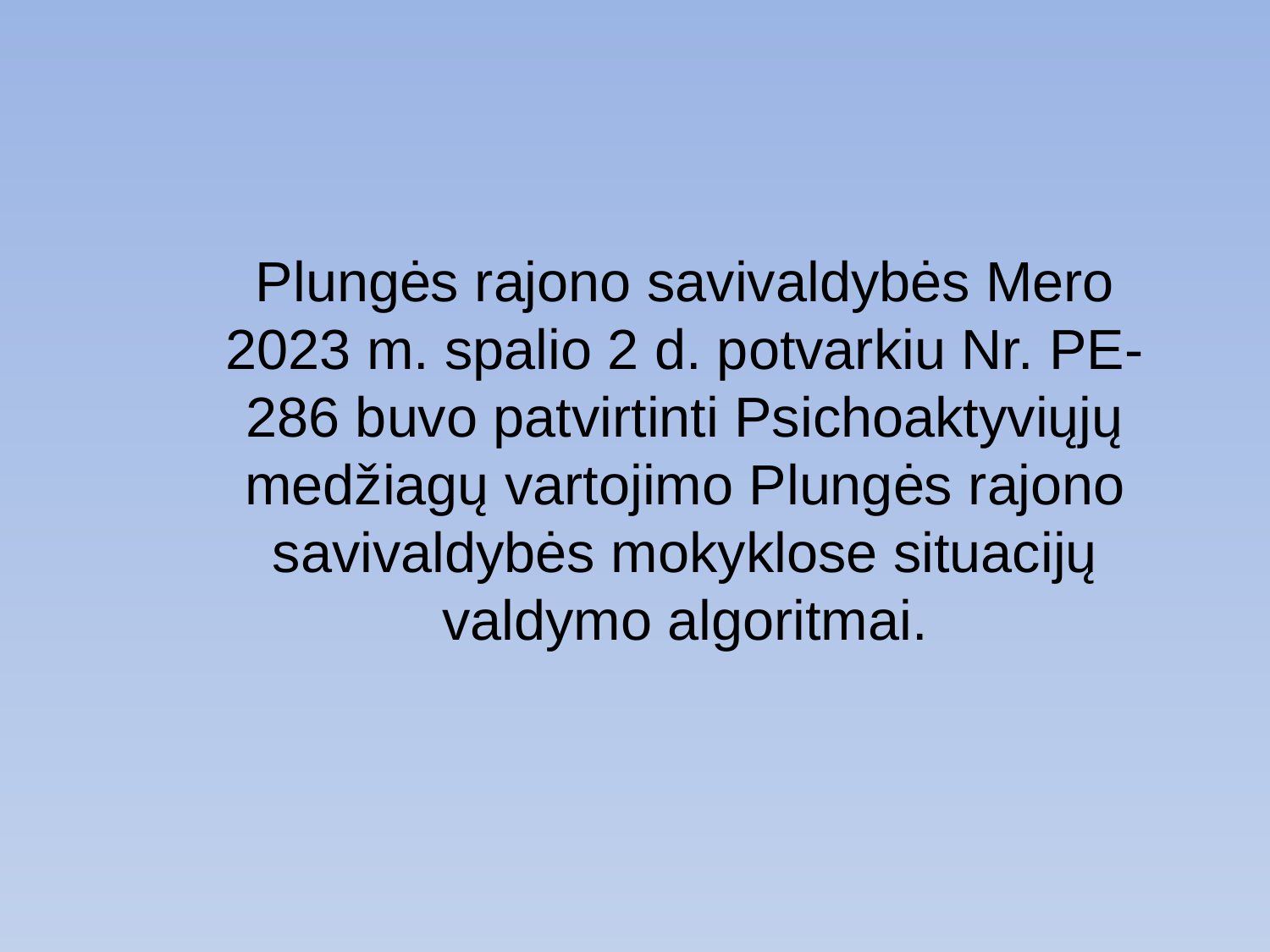

Plungės rajono savivaldybės Mero 2023 m. spalio 2 d. potvarkiu Nr. PE-286 buvo patvirtinti Psichoaktyviųjų medžiagų vartojimo Plungės rajono savivaldybės mokyklose situacijų valdymo algoritmai.